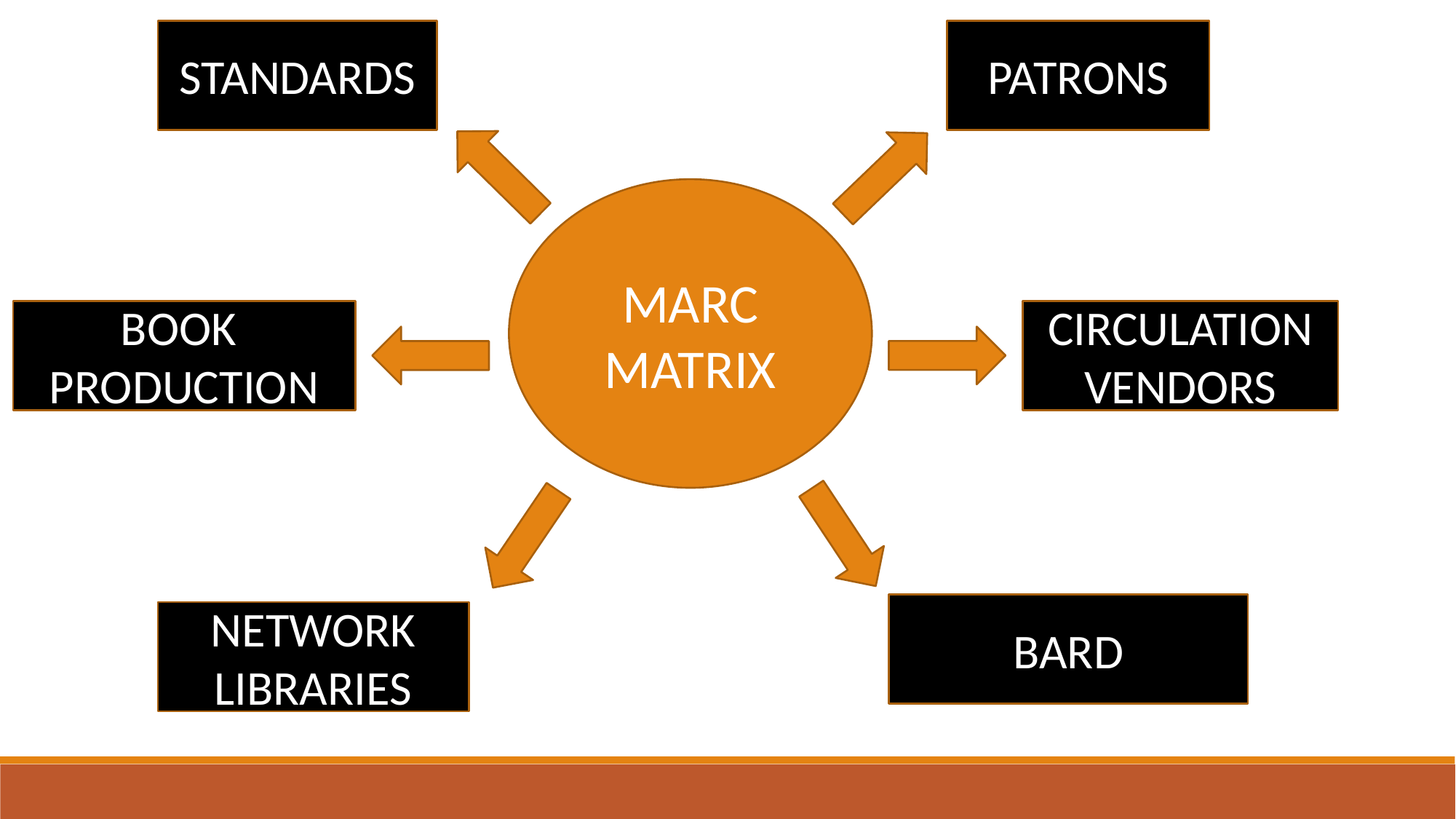

STANDARDS
PATRONS

MARC
MATRIX
BOOK
PRODUCTION
CIRCULATION VENDORS

BARD
NETWORK LIBRARIES